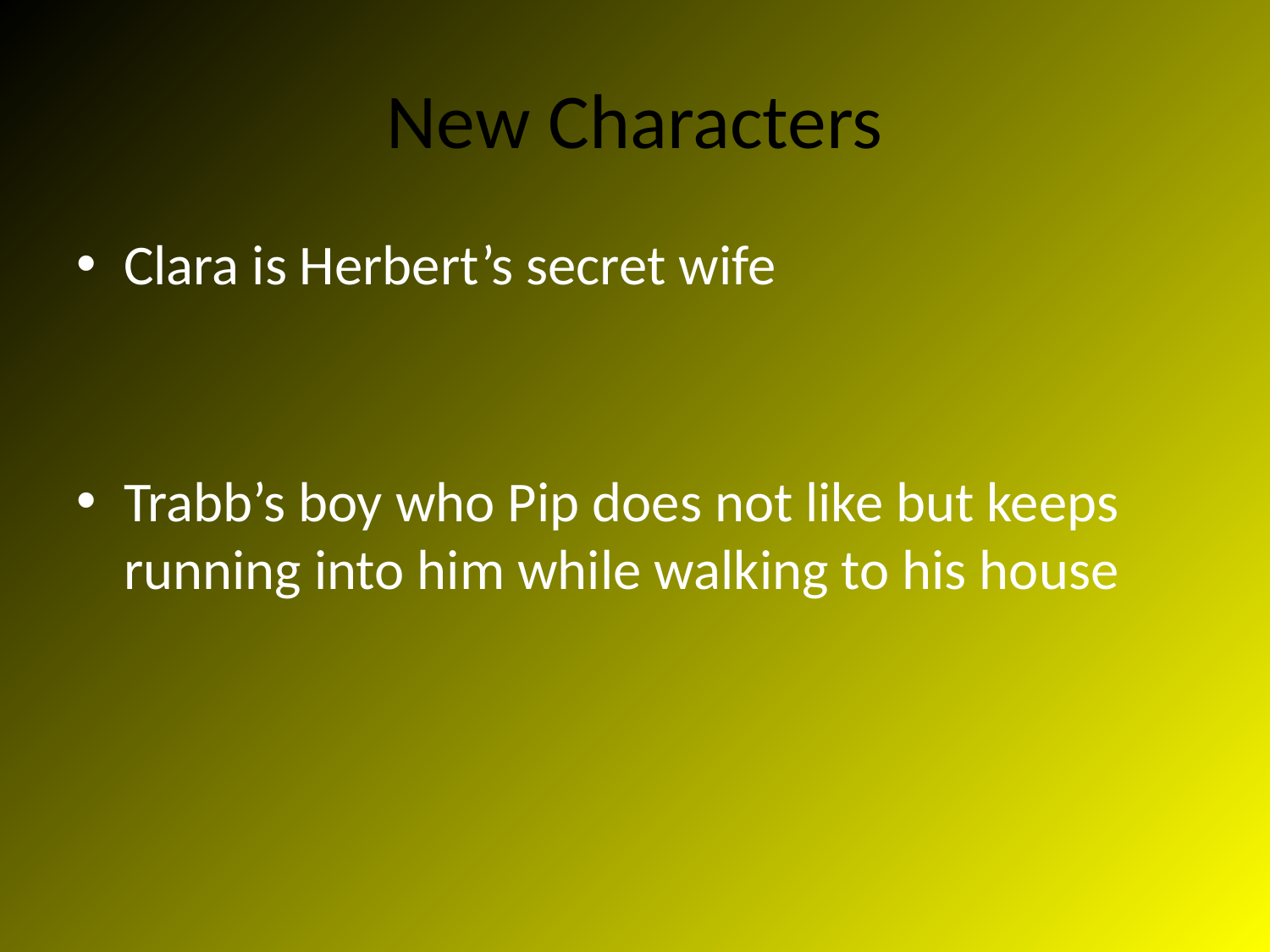

# New Characters
Clara is Herbert’s secret wife

Trabb’s boy who Pip does not like but keeps running into him while walking to his house